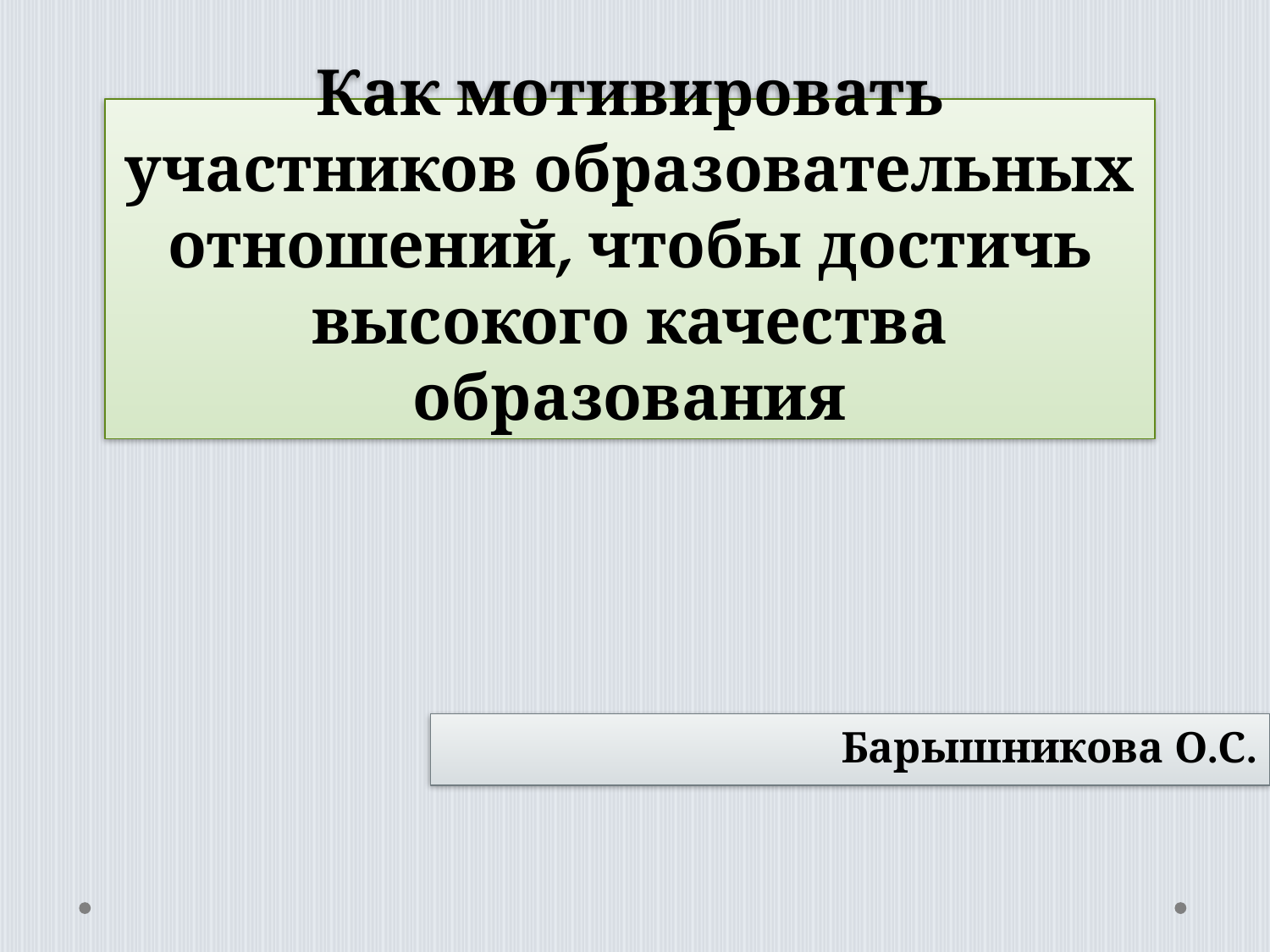

# Как мотивировать участников образовательных отношений, чтобы достичь высокого качества образования
Барышникова О.С.